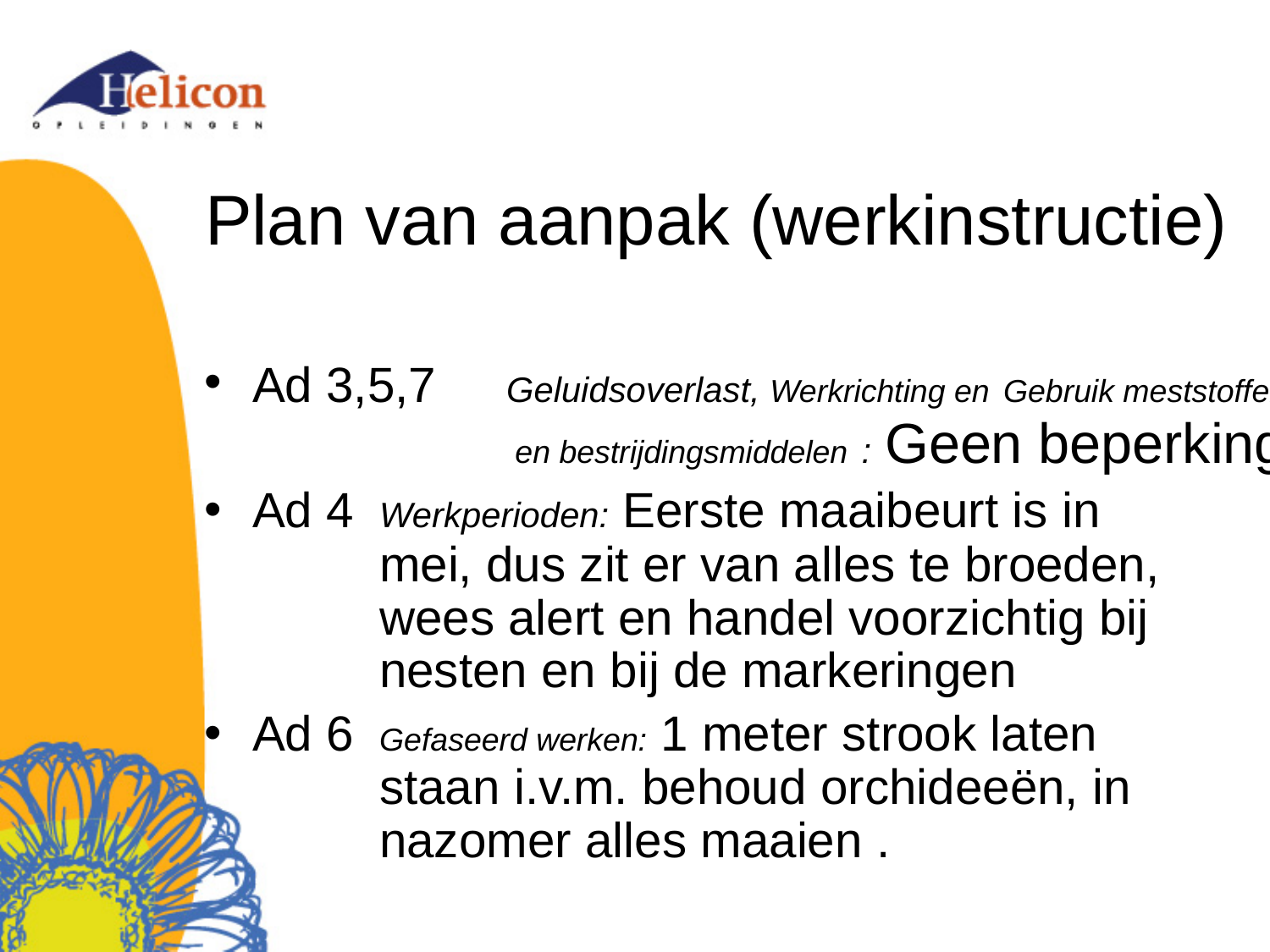

# Plan van aanpak (werkinstructie)
Ad 3,5,7	Geluidsoverlast, Werkrichting en Gebruik meststoffen 		 en bestrijdingsmiddelen : Geen beperking
Ad 4	Werkperioden: Eerste maaibeurt is in 			mei, dus zit er van alles te broeden, 		wees alert en handel voorzichtig bij 		nesten en bij de markeringen
Ad 6	Gefaseerd werken: 1 meter strook laten 			staan i.v.m. behoud orchideeën, in 		nazomer alles maaien .